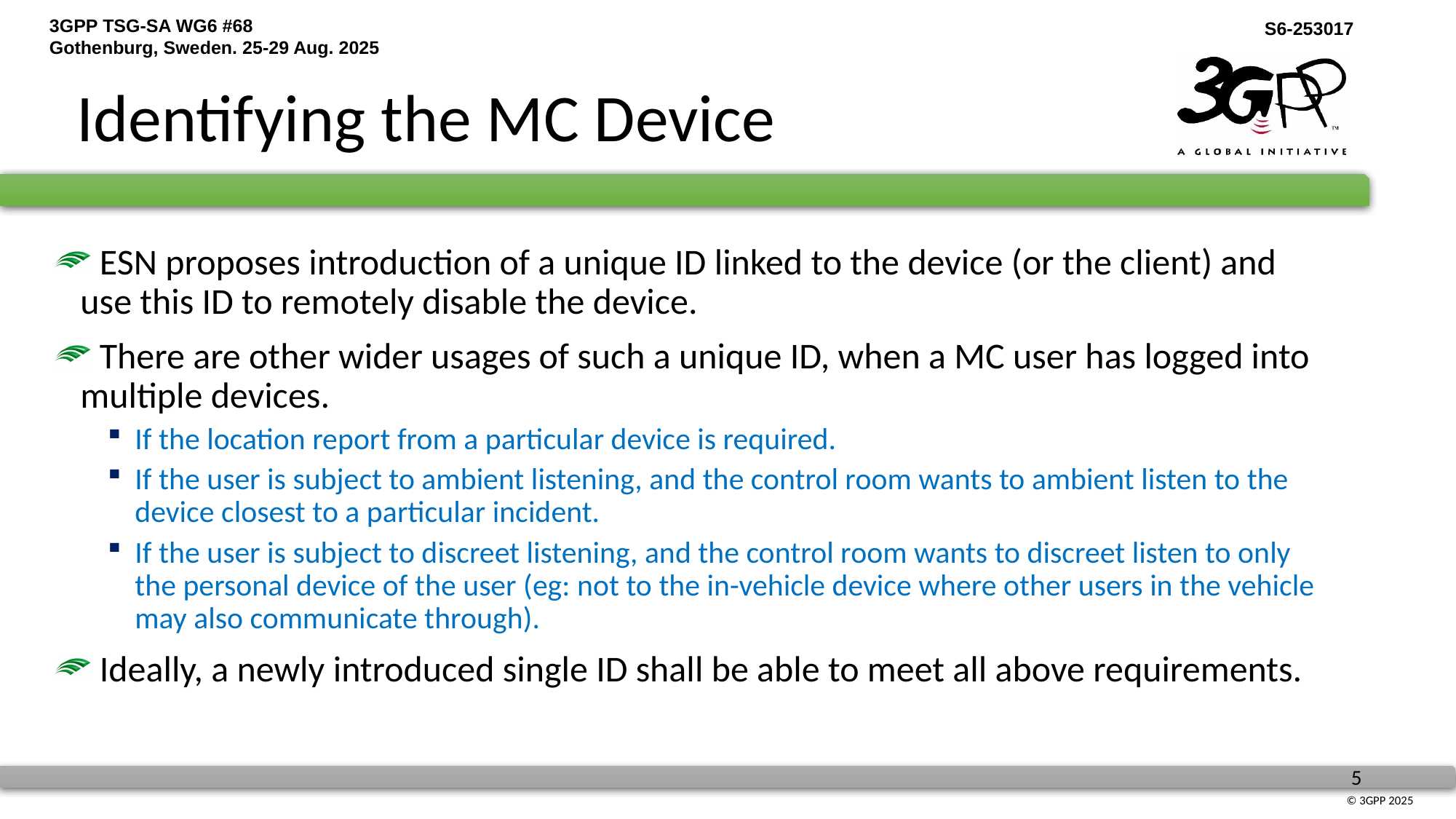

# Identifying the MC Device
 ESN proposes introduction of a unique ID linked to the device (or the client) and use this ID to remotely disable the device.
 There are other wider usages of such a unique ID, when a MC user has logged into multiple devices.
If the location report from a particular device is required.
If the user is subject to ambient listening, and the control room wants to ambient listen to the device closest to a particular incident.
If the user is subject to discreet listening, and the control room wants to discreet listen to only the personal device of the user (eg: not to the in-vehicle device where other users in the vehicle may also communicate through).
 Ideally, a newly introduced single ID shall be able to meet all above requirements.